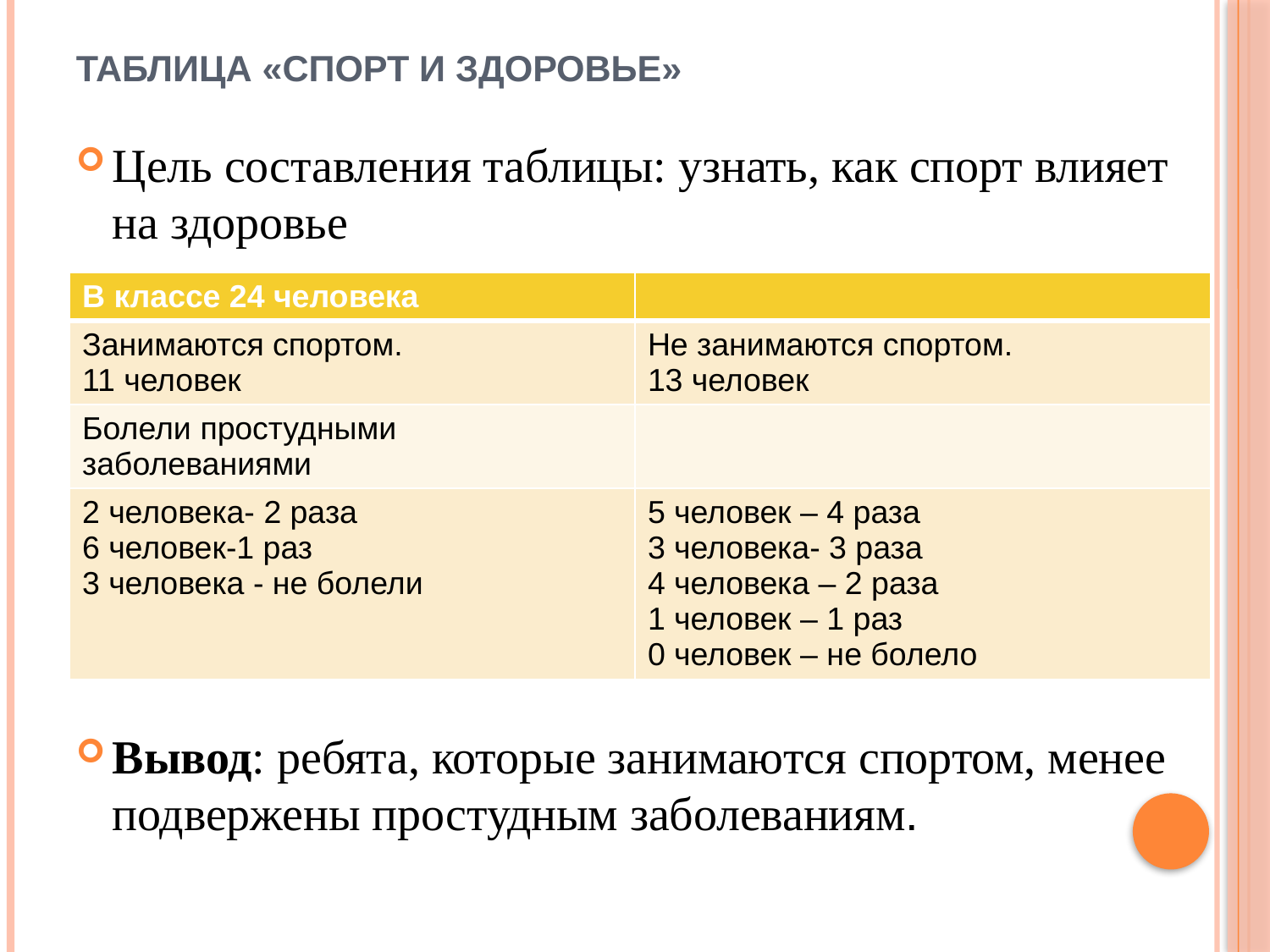

# Таблица «Спорт и здоровье»
Цель составления таблицы: узнать, как спорт влияет на здоровье

Вывод: ребята, которые занимаются спортом, менее подвержены простудным заболеваниям.
| В классе 24 человека |  |
| --- | --- |
| Занимаются спортом. 11 человек | Не занимаются спортом. 13 человек |
| Болели простудными заболеваниями |  |
| 2 человека- 2 раза 6 человек-1 раз 3 человека - не болели | 5 человек – 4 раза 3 человека- 3 раза 4 человека – 2 раза 1 человек – 1 раз 0 человек – не болело |